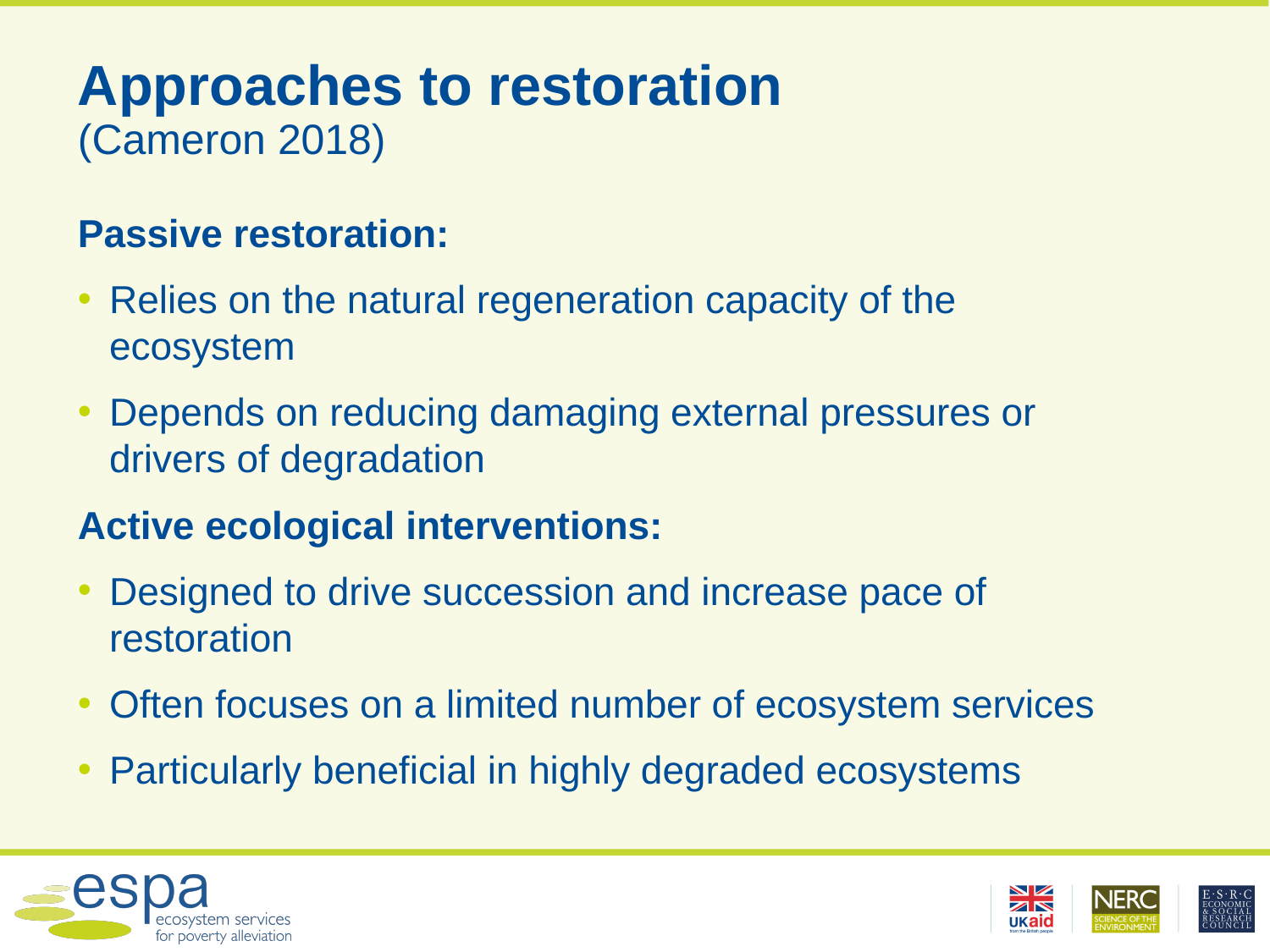

# Approaches to restoration (Cameron 2018)
Passive restoration:
Relies on the natural regeneration capacity of the ecosystem
Depends on reducing damaging external pressures or drivers of degradation
Active ecological interventions:
Designed to drive succession and increase pace of restoration
Often focuses on a limited number of ecosystem services
Particularly beneficial in highly degraded ecosystems